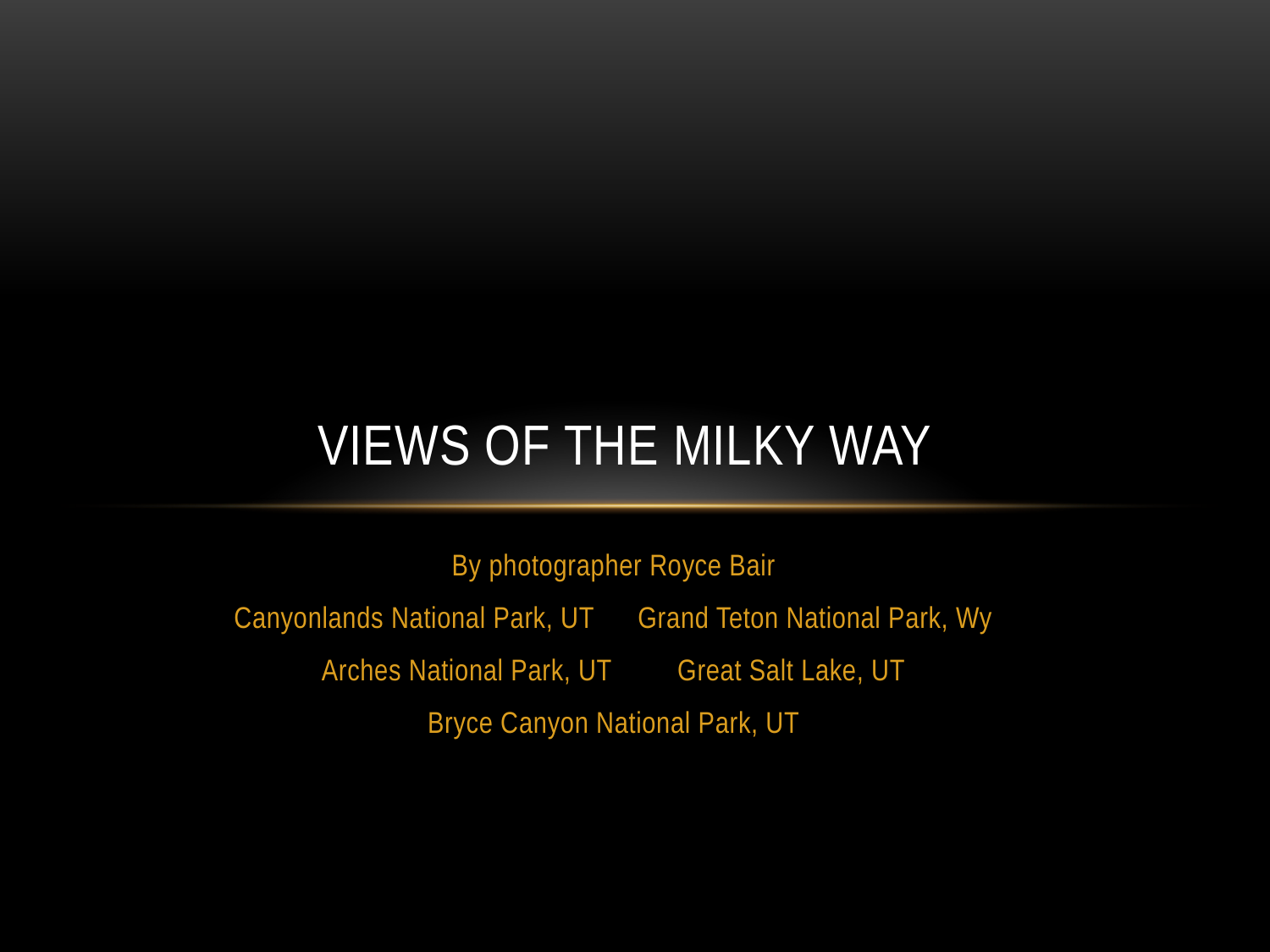

# Views of the milky way
By photographer Royce Bair
Canyonlands National Park, UT      Grand Teton National Park, Wy
Arches National Park, UT         Great Salt Lake, UT
Bryce Canyon National Park, UT